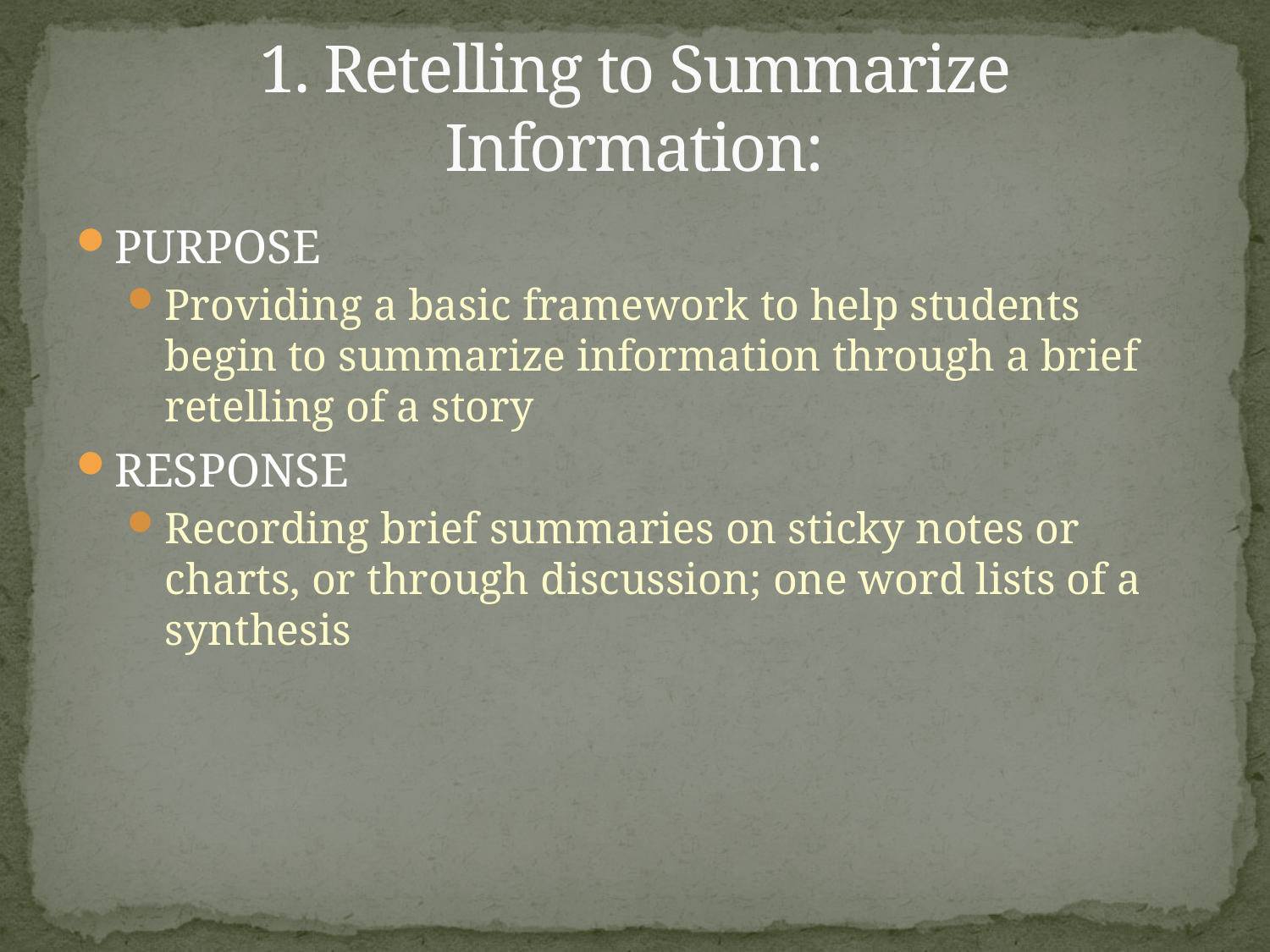

# 1. Retelling to Summarize Information:
PURPOSE
Providing a basic framework to help students begin to summarize information through a brief retelling of a story
RESPONSE
Recording brief summaries on sticky notes or charts, or through discussion; one word lists of a synthesis